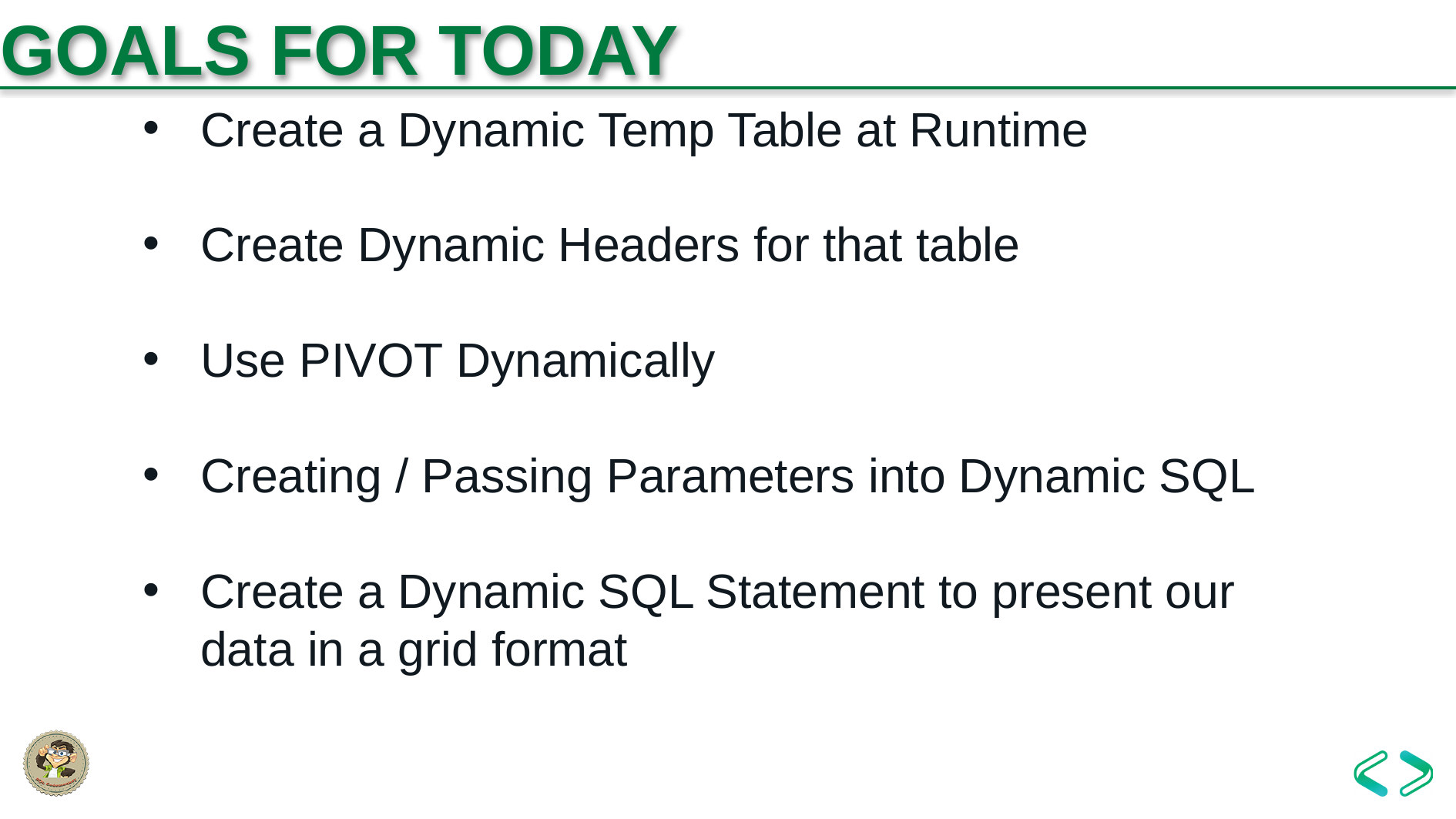

# GOALS FOR TODAY
Create a Dynamic Temp Table at Runtime

Create Dynamic Headers for that table

Use PIVOT Dynamically

Creating / Passing Parameters into Dynamic SQL

Create a Dynamic SQL Statement to present our data in a grid format